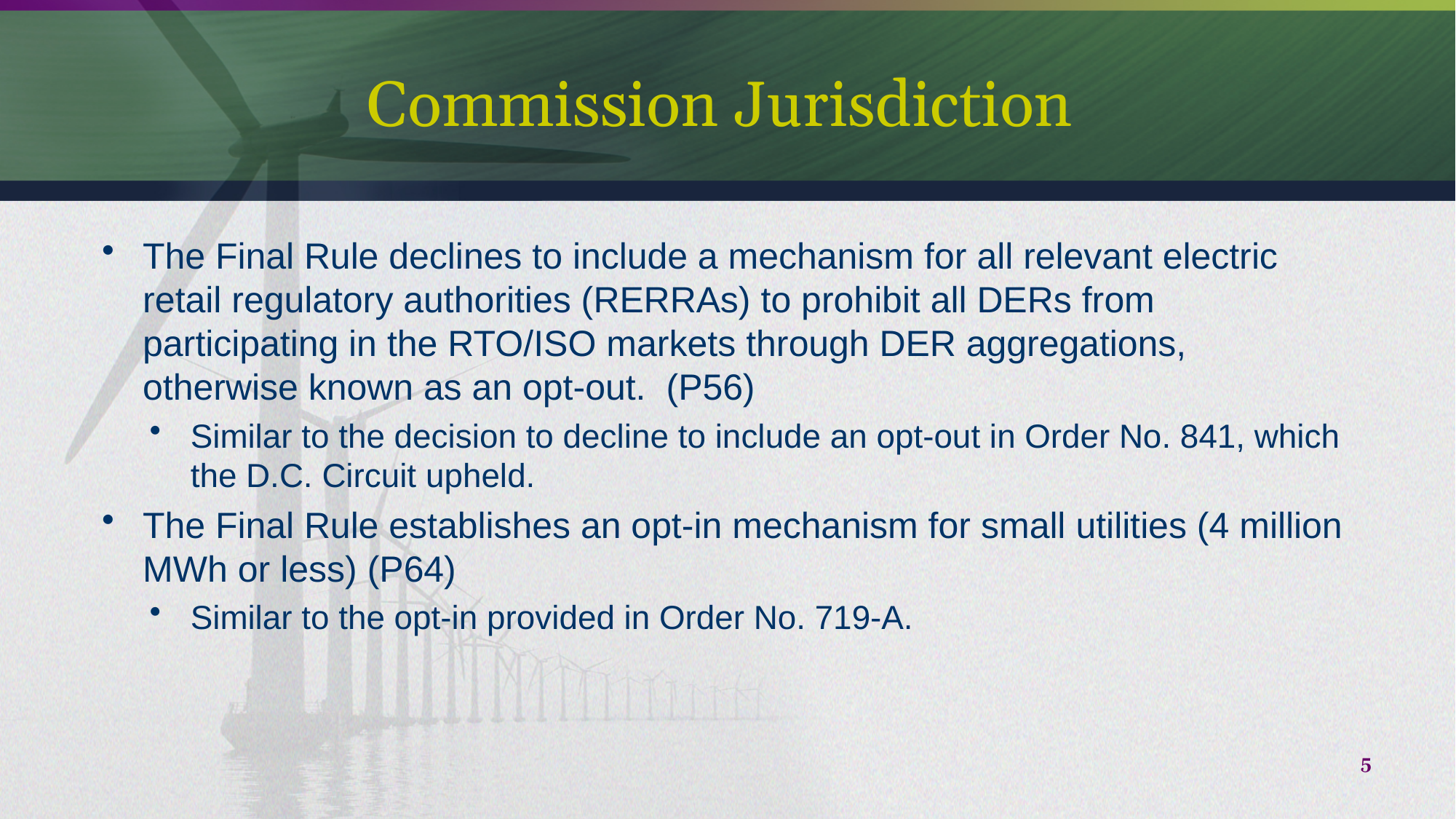

# Commission Jurisdiction
The Final Rule declines to include a mechanism for all relevant electric retail regulatory authorities (RERRAs) to prohibit all DERs from participating in the RTO/ISO markets through DER aggregations, otherwise known as an opt-out.  (P56)
Similar to the decision to decline to include an opt-out in Order No. 841, which the D.C. Circuit upheld.
The Final Rule establishes an opt-in mechanism for small utilities (4 million MWh or less) (P64)
Similar to the opt-in provided in Order No. 719-A.

5